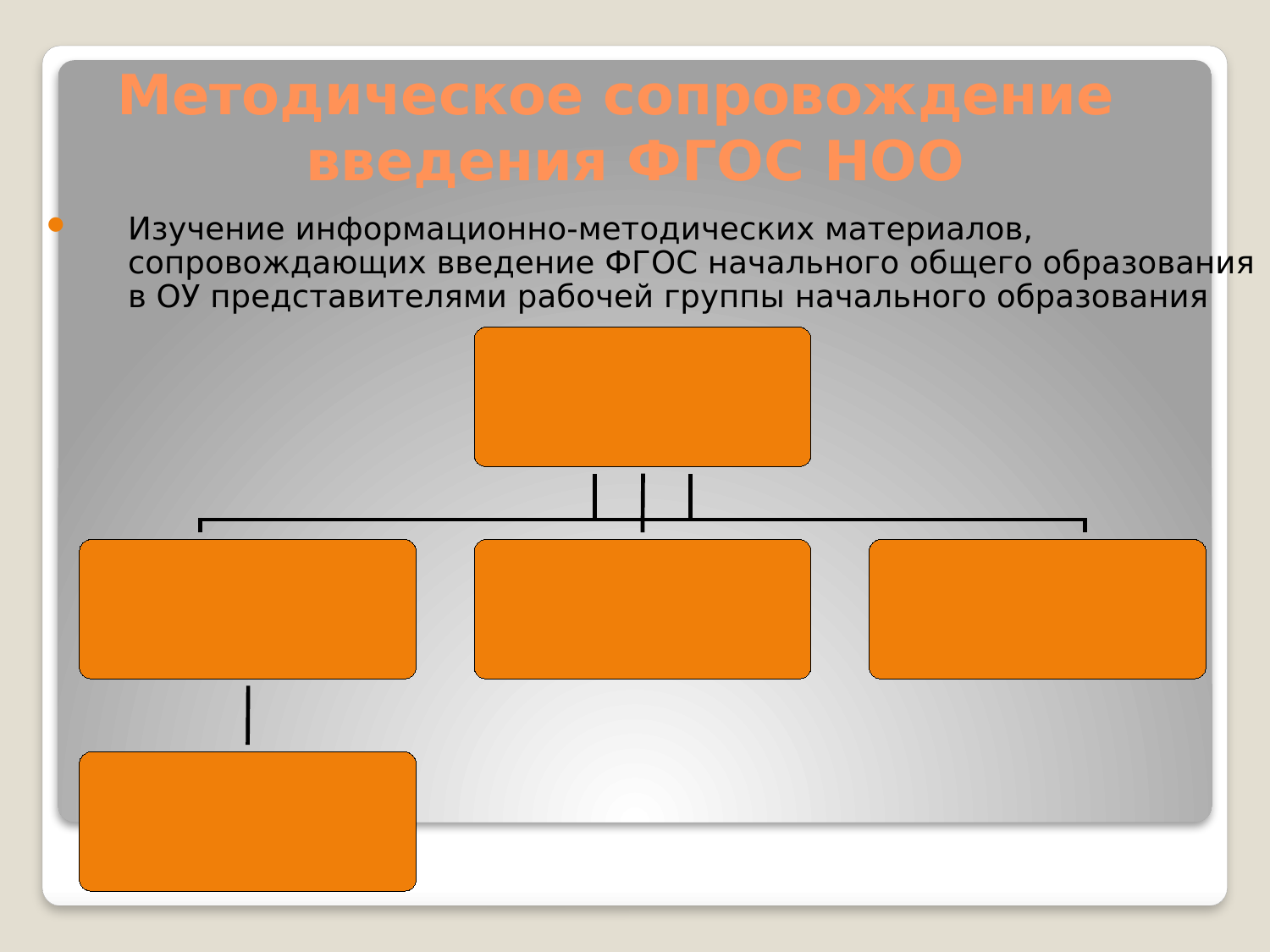

# Методическое сопровождение   введения ФГОС НОО

Изучение информационно-методических материалов, сопровождающих введение ФГОС начального общего образования в ОУ представителями рабочей группы начального образования